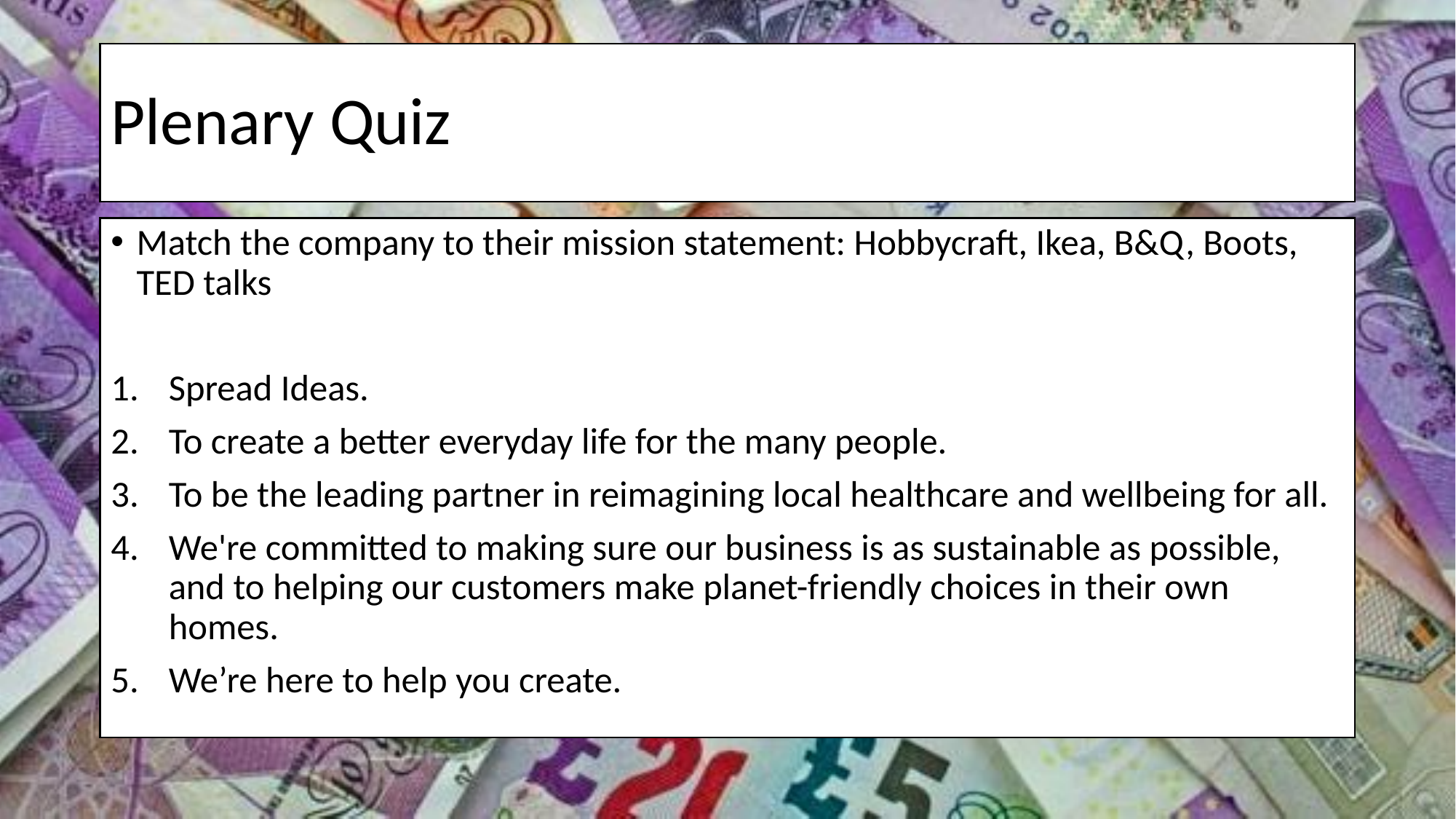

# Plenary Quiz
Match the company to their mission statement: Hobbycraft, Ikea, B&Q, Boots, TED talks

Spread Ideas.
To create a better everyday life for the many people.
To be the leading partner in reimagining local healthcare and wellbeing for all.
We're committed to making sure our business is as sustainable as possible, and to helping our customers make planet-friendly choices in their own homes.
We’re here to help you create.